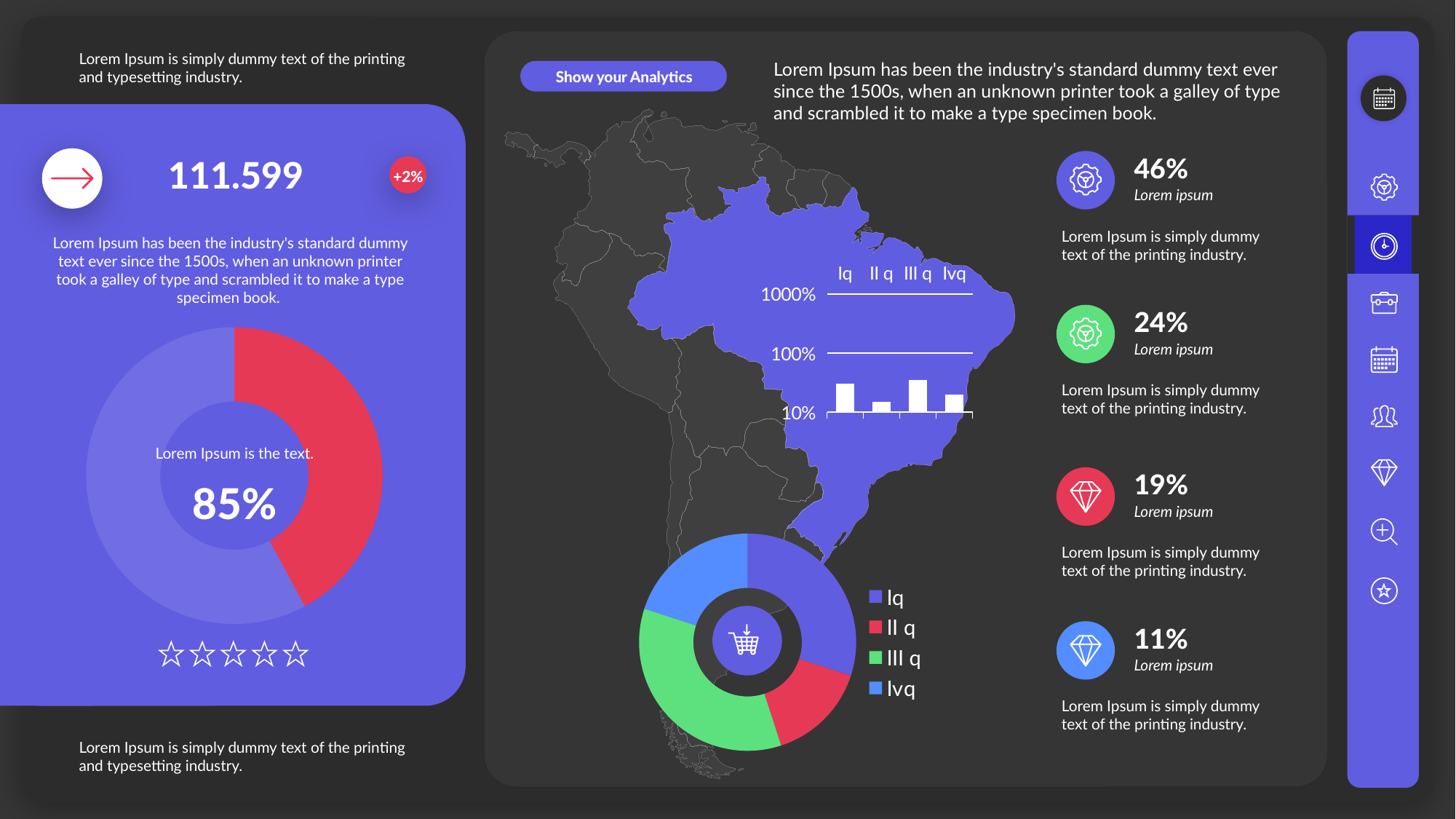

Lorem Ipsum is simply dummy text of the printing and typesetting industry.
Lorem Ipsum has been the industry's standard dummy text ever since the 1500s, when an unknown printer took a galley of type and scrambled it to make a type specimen book.

Show your Analytics

46%
111.599

+2%

Lorem ipsum

Lorem Ipsum is simply dummy text of the printing industry.
Lorem Ipsum has been the industry's standard dummy text ever since the 1500s, when an unknown printer took a galley of type and scrambled it to make a type specimen book.

### Chart

| Category | data |
|---|---|
| Iq | 0.3 |
| II q | 0.15 |
| III q | 0.35 |
| Ivq | 0.2 |
24%

### Chart

| Category | Sales |
|---|---|
| Market Saze A | 8.0 |
| Market Saze B | 11.0 |
Lorem ipsum

Lorem Ipsum is simply dummy text of the printing industry.

Lorem Ipsum is the text.

19%

85%

Lorem ipsum

### Chart

| Category | data |
|---|---|
| Iq | 0.3 |
| II q | 0.15 |
| III q | 0.35 |
| Ivq | 0.2 |
Lorem Ipsum is simply dummy text of the printing industry.

11%

Lorem ipsum
Lorem Ipsum is simply dummy text of the printing industry.
Lorem Ipsum is simply dummy text of the printing and typesetting industry.